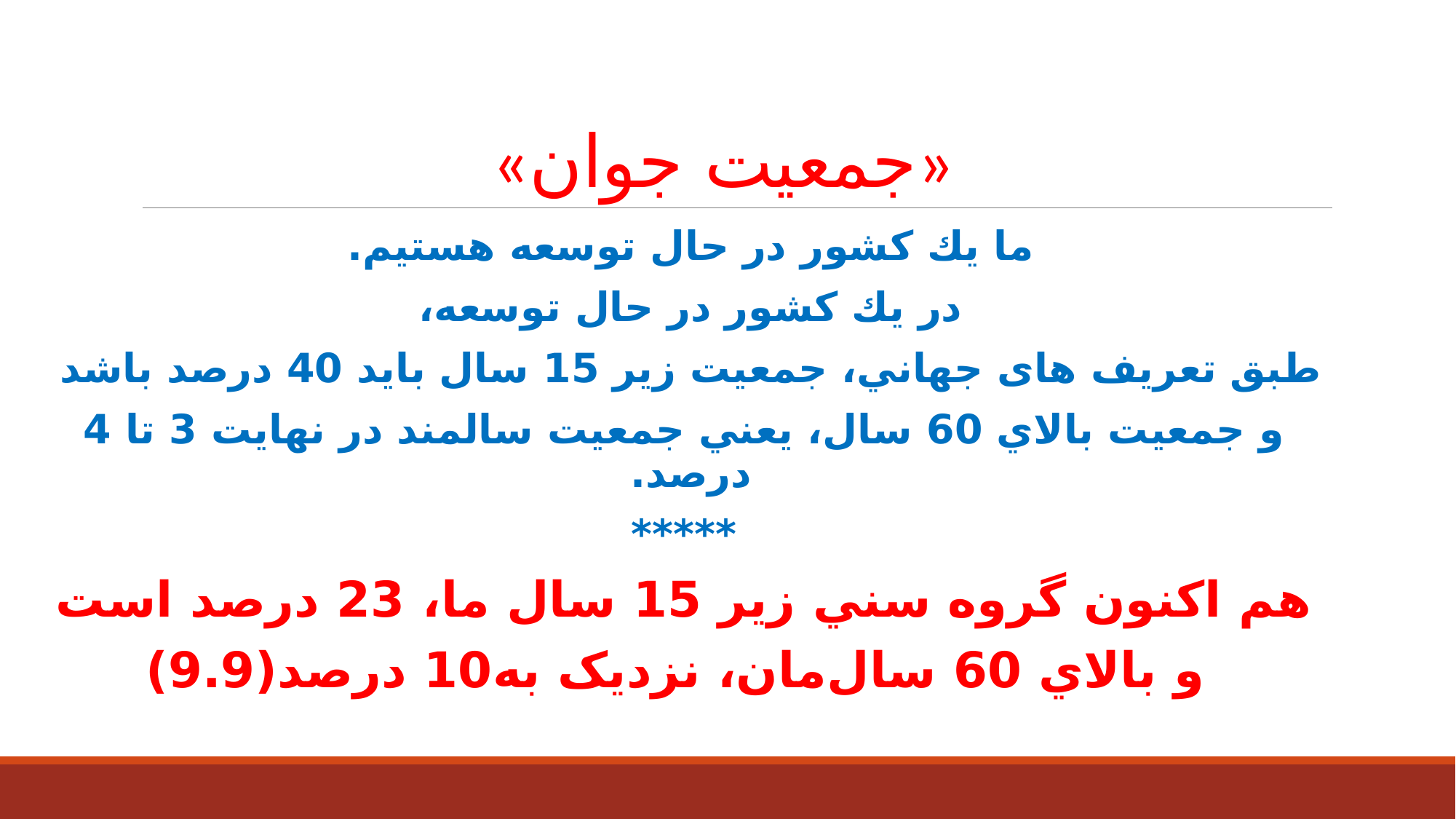

# «جمعيت جوان»
ما يك كشور در حال توسعه هستيم.
در يك كشور در حال توسعه،
طبق تعریف های جهاني، جمعيت زير 15 سال بايد 40 درصد باشد
و جمعيت بالاي 60 سال، يعني جمعيت سالمند در نهایت 3 تا 4 درصد.
*****
هم اكنون گروه سني زير 15 سال ما، 23 درصد است
 و بالاي 60 سال‌مان، نزدیک به10 درصد(9.9)